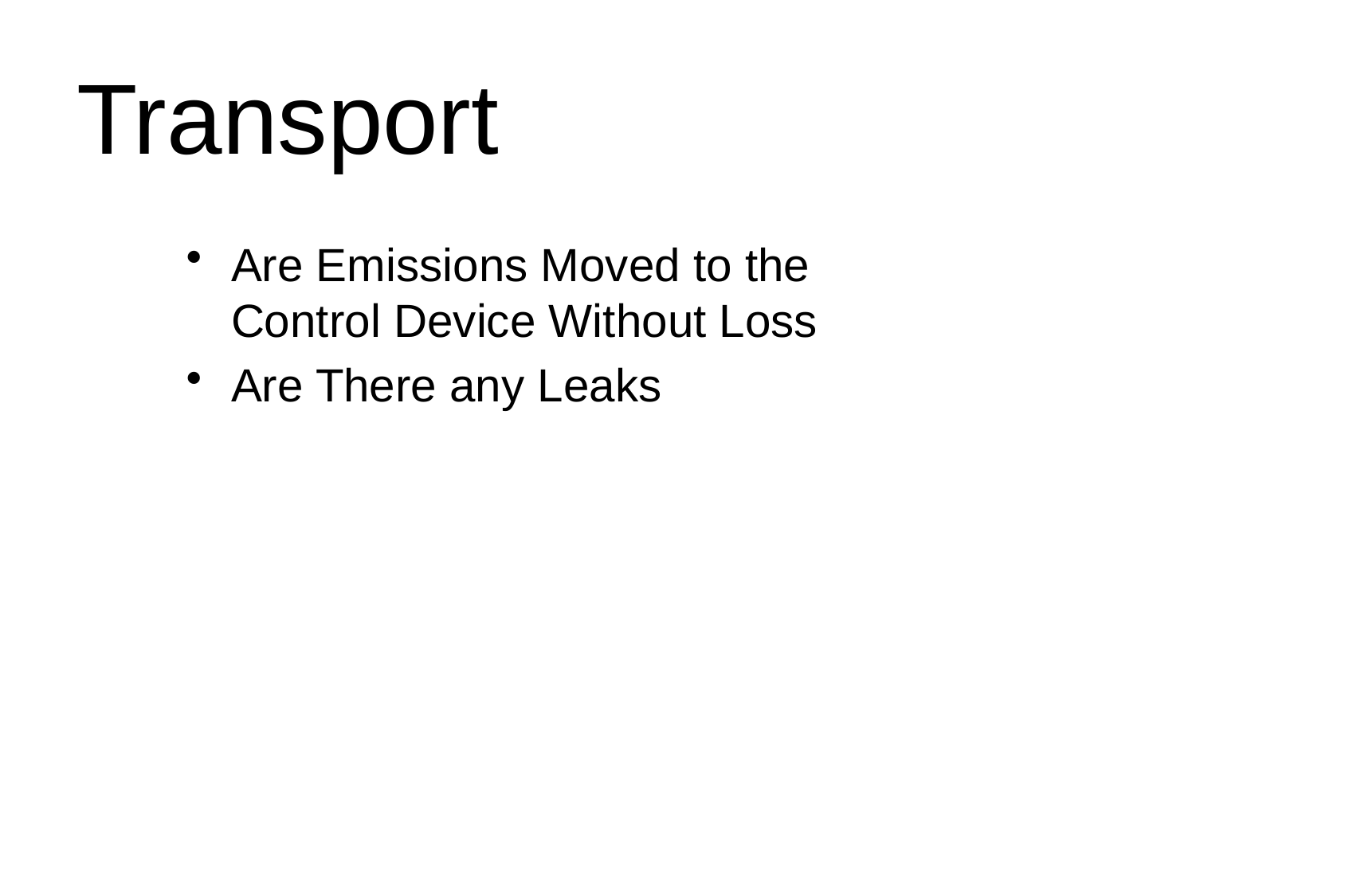

# Transport
Are Emissions Moved to the
Control Device Without Loss
Are There any Leaks